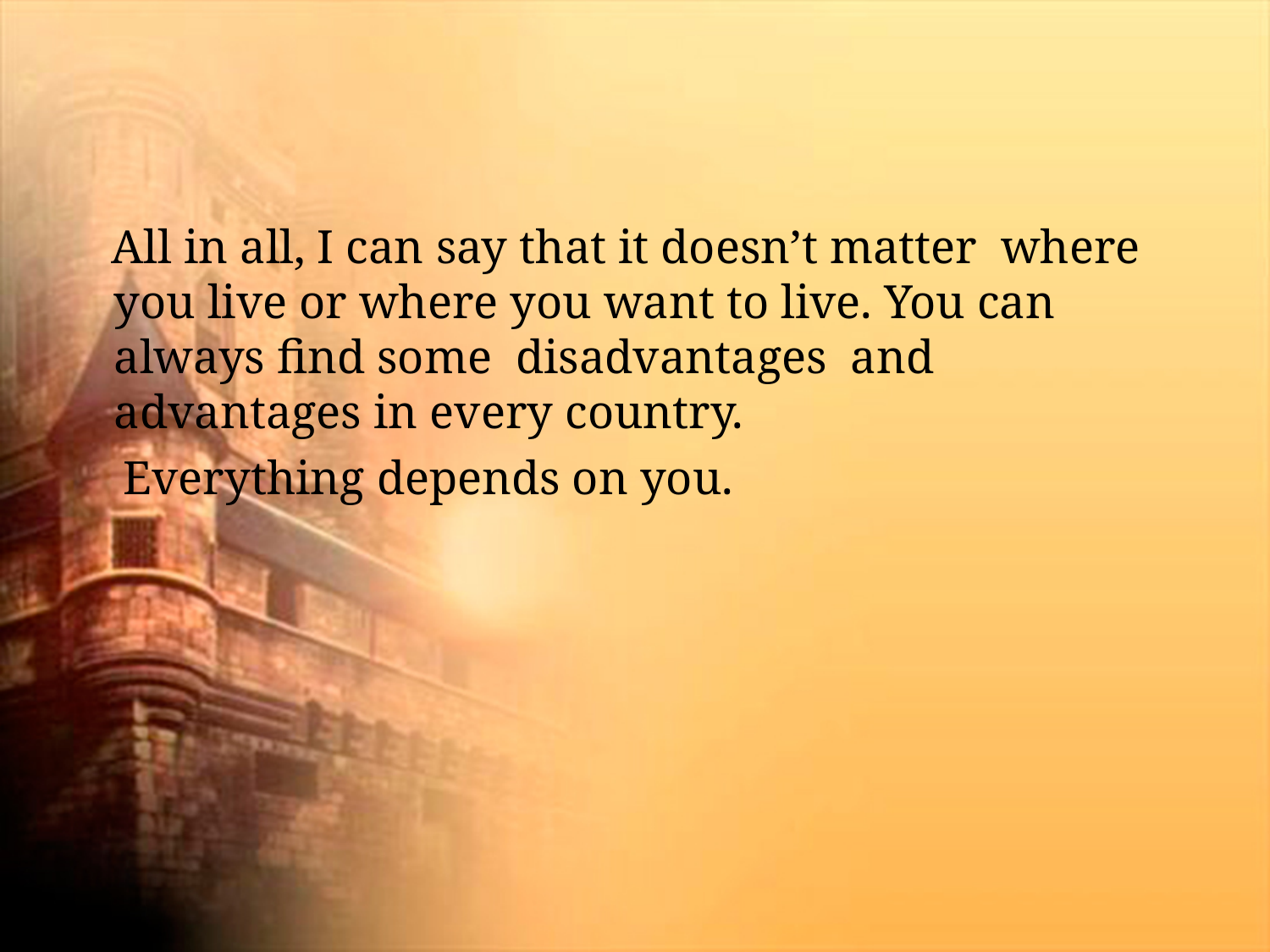

#
   All in all, I can say that it doesn’t matter  where  you live or where you want to live. You can always find some  disadvantages  and advantages in every country.
    Everything depends on you.